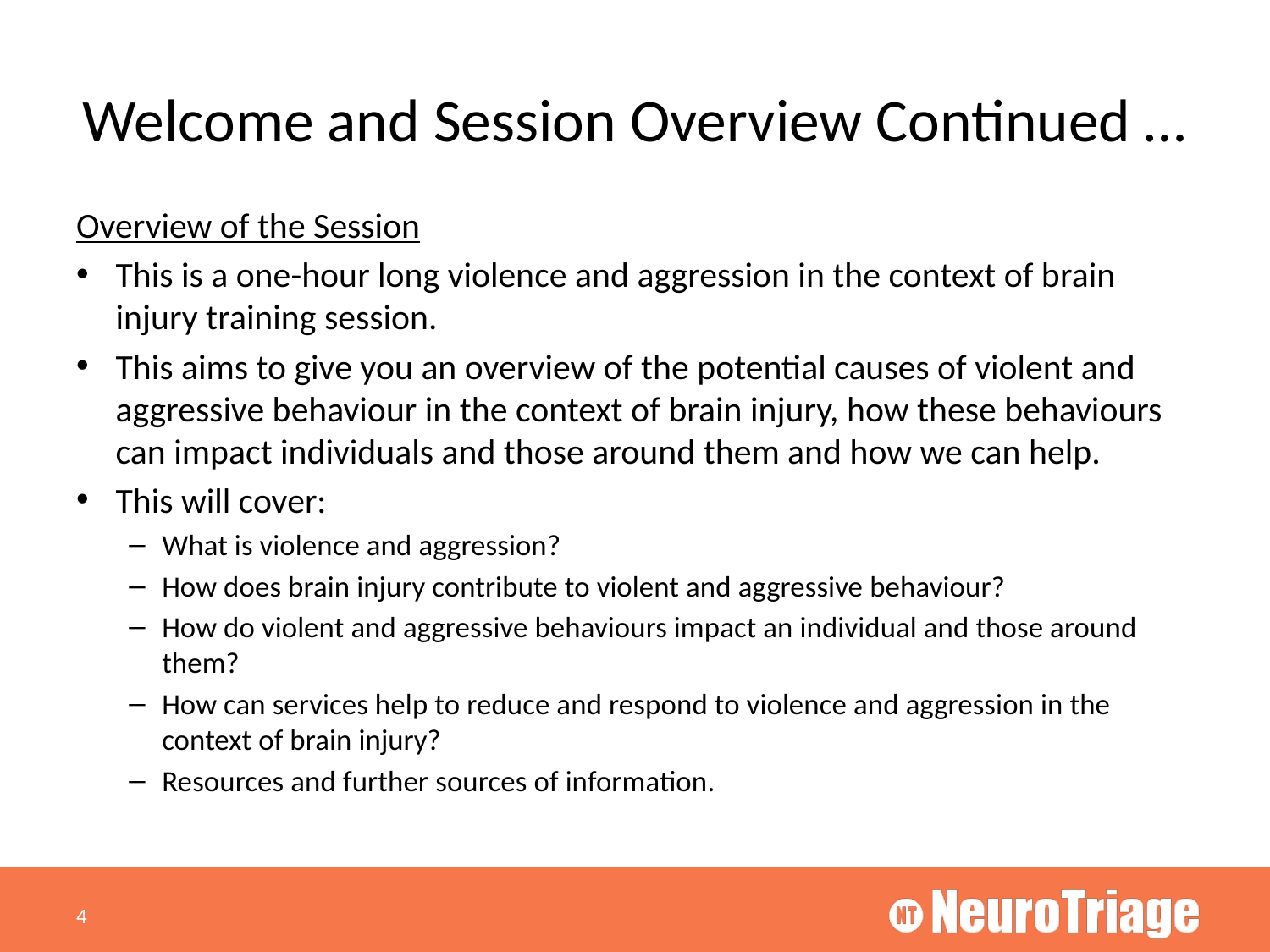

# Welcome and Session Overview Continued …
Overview of the Session
This is a one-hour long violence and aggression in the context of brain injury training session.
This aims to give you an overview of the potential causes of violent and aggressive behaviour in the context of brain injury, how these behaviours can impact individuals and those around them and how we can help.
This will cover:
What is violence and aggression?
How does brain injury contribute to violent and aggressive behaviour?
How do violent and aggressive behaviours impact an individual and those around them?
How can services help to reduce and respond to violence and aggression in the context of brain injury?
Resources and further sources of information.

4